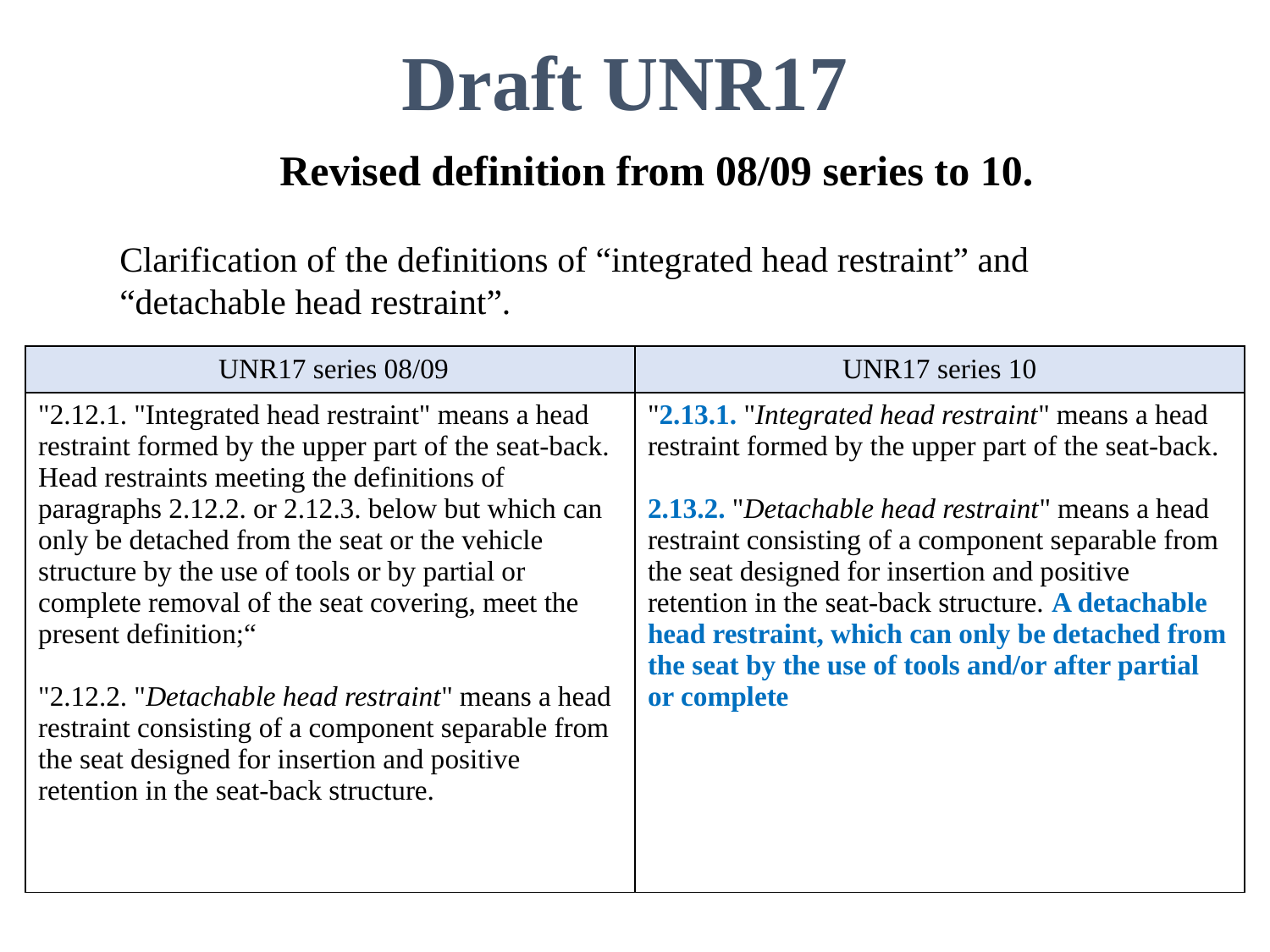

Draft UNR17
Revised definition from 08/09 series to 10.

Clarification of the definitions of “integrated head restraint” and “detachable head restraint”.
| UNR17 series 08/09 | UNR17 series 10 |
| --- | --- |
| "2.12.1. "Integrated head restraint" means a head restraint formed by the upper part of the seat-back. Head restraints meeting the definitions of paragraphs 2.12.2. or 2.12.3. below but which can only be detached from the seat or the vehicle structure by the use of tools or by partial or complete removal of the seat covering, meet the present definition;“ "2.12.2. "Detachable head restraint" means a head restraint consisting of a component separable from the seat designed for insertion and positive retention in the seat-back structure. | "2.13.1. "Integrated head restraint" means a head restraint formed by the upper part of the seat-back. 2.13.2. "Detachable head restraint" means a head restraint consisting of a component separable from the seat designed for insertion and positive retention in the seat-back structure. A detachable head restraint, which can only be detached from the seat by the use of tools and/or after partial or complete |